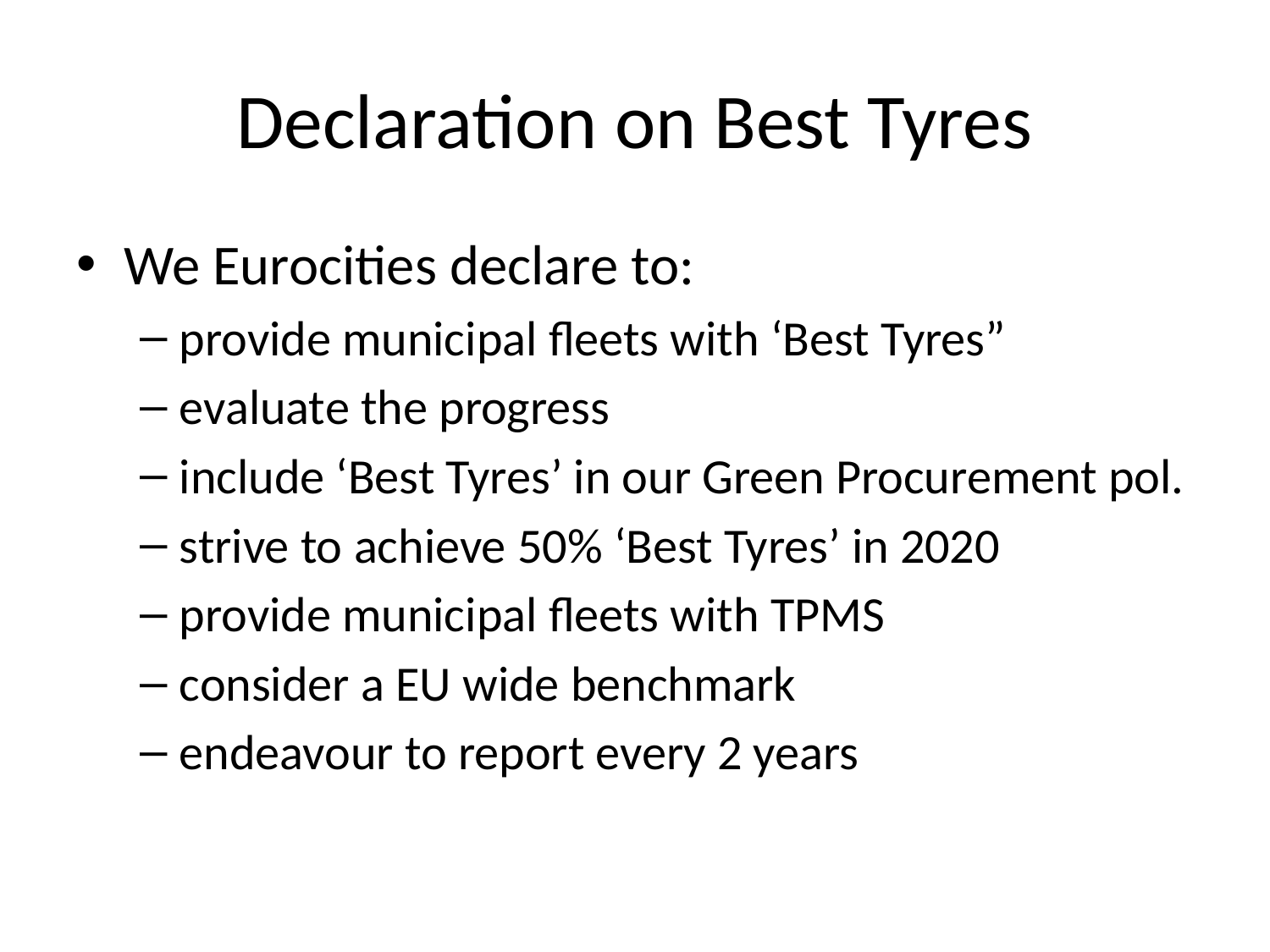

# Declaration on Best Tyres
We Eurocities declare to:
provide municipal fleets with ‘Best Tyres”
evaluate the progress
include ‘Best Tyres’ in our Green Procurement pol.
strive to achieve 50% ‘Best Tyres’ in 2020
provide municipal fleets with TPMS
consider a EU wide benchmark
endeavour to report every 2 years